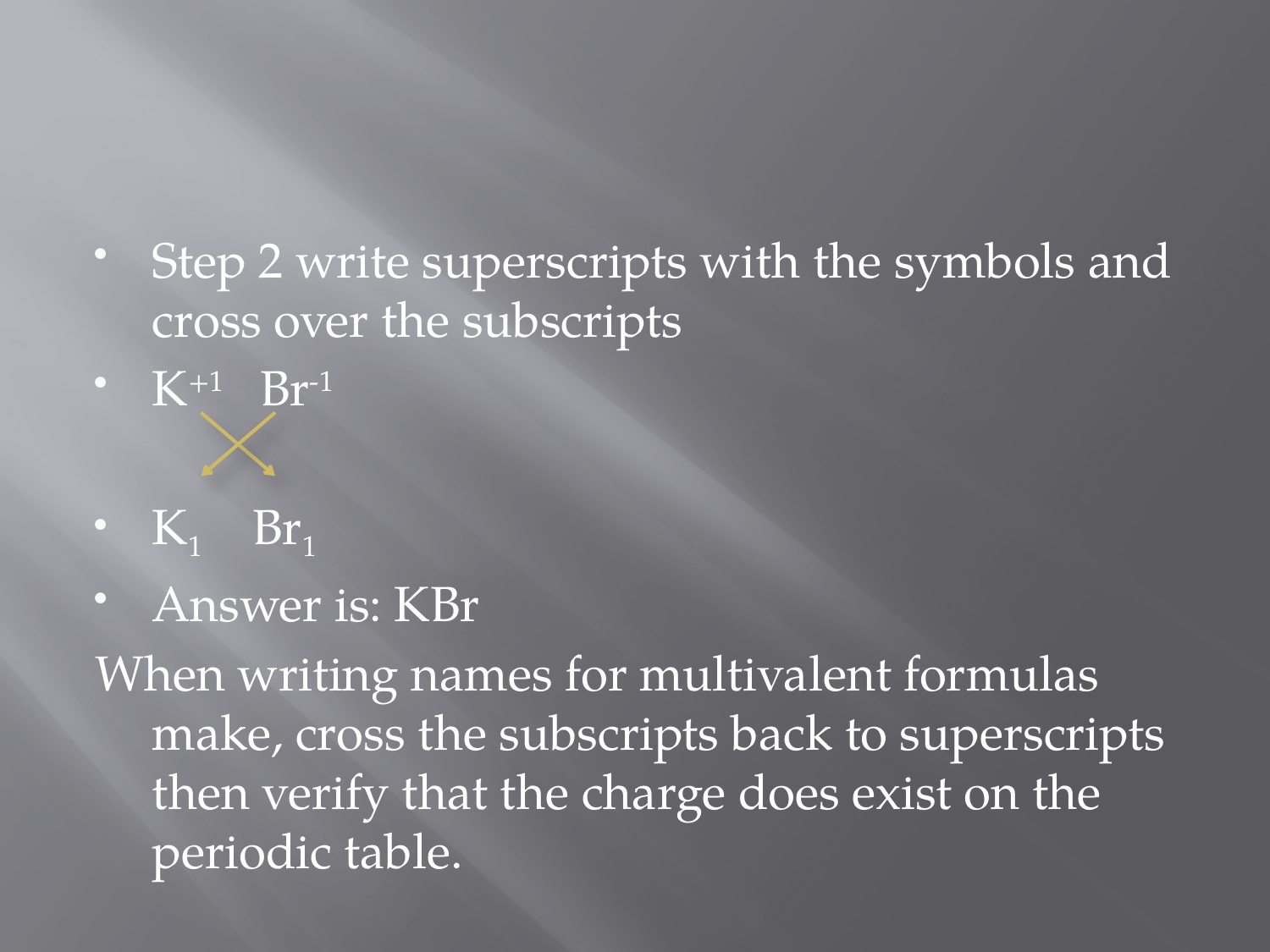

#
Step 2 write superscripts with the symbols and cross over the subscripts
K+1     Br-1

K1       Br1
Answer is: KBr
When writing names for multivalent formulas make, cross the subscripts back to superscripts then verify that the charge does exist on the periodic table.